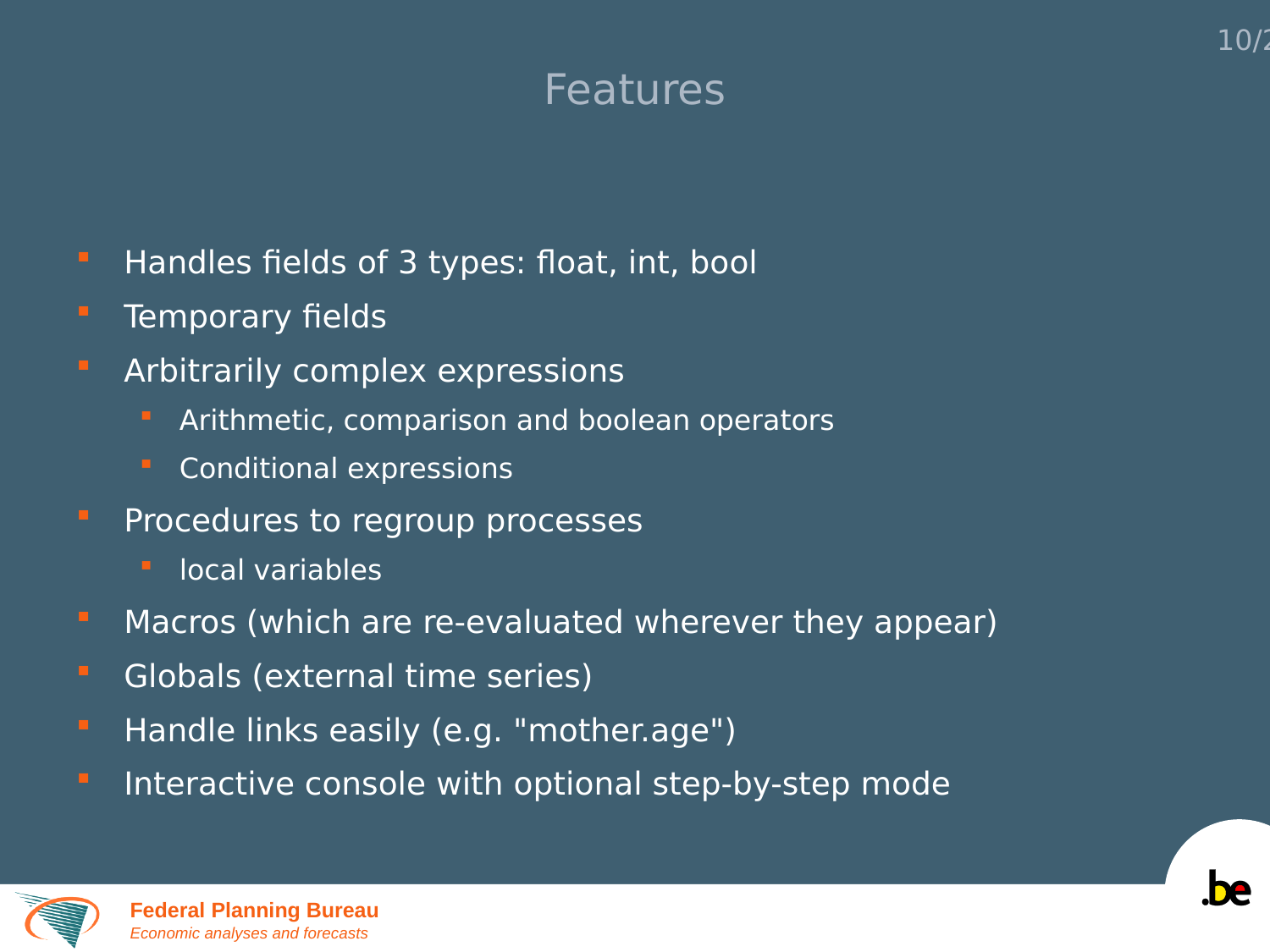

# Features
Handles fields of 3 types: float, int, bool
Temporary fields
Arbitrarily complex expressions
Arithmetic, comparison and boolean operators
Conditional expressions
Procedures to regroup processes
local variables
Macros (which are re-evaluated wherever they appear)
Globals (external time series)
Handle links easily (e.g. "mother.age")
Interactive console with optional step-by-step mode